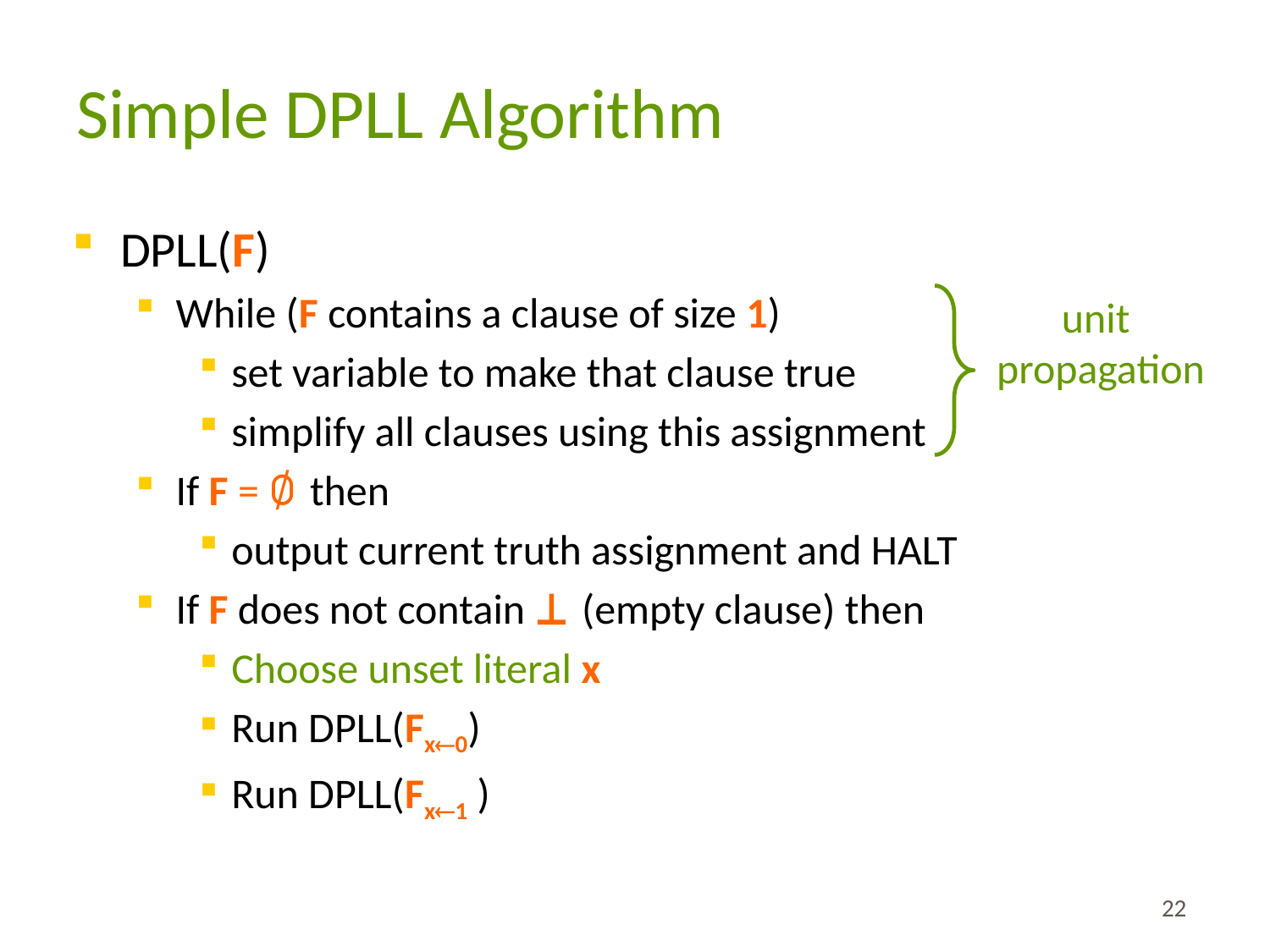

# Simple DPLL Algorithm
DPLL(F)
While (F contains a clause of size 1)
set variable to make that clause true
simplify all clauses using this assignment
If F = ∅ then
output current truth assignment and HALT
If F does not contain ⊥ (empty clause) then
Choose unset literal x
Run DPLL(Fx←0)
Run DPLL(Fx←1 )

unit
propagation

22